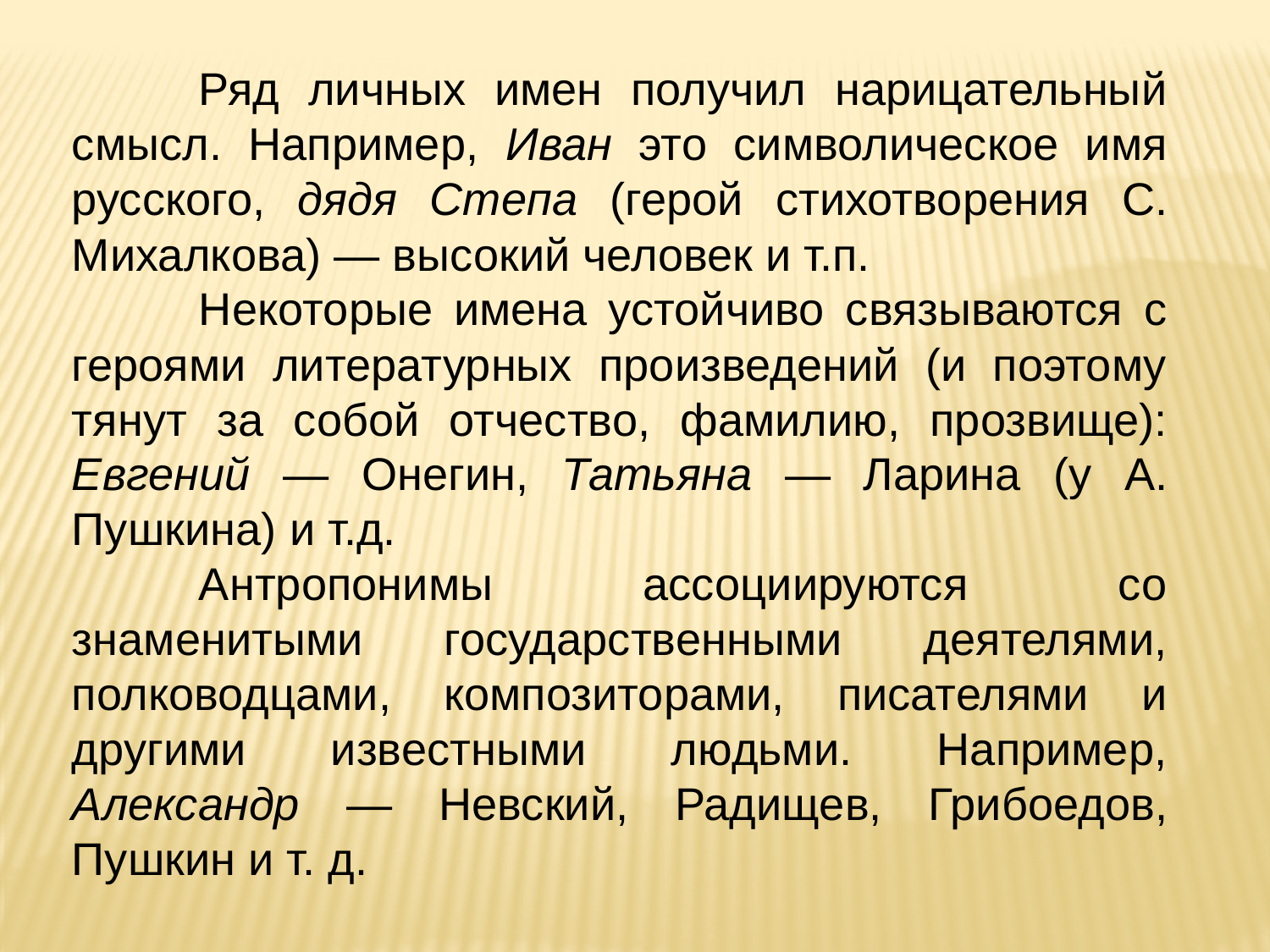

Ряд личных имен получил нарицательный смысл. Например, Иван это символическое имя русского, дядя Степа (герой стихотворения С. Михалкова) — высокий человек и т.п.
	Некоторые имена устойчиво связываются с героями литературных произведений (и поэтому тянут за собой отчество, фамилию, прозвище): Евгений — Онегин, Татьяна — Ларина (у А. Пушкина) и т.д.
 	Антропонимы ассоциируются со знаменитыми государственными деятелями, полководцами, композиторами, писателями и другими известными людьми. Например, Александр — Невский, Радищев, Грибоедов, Пушкин и т. д.